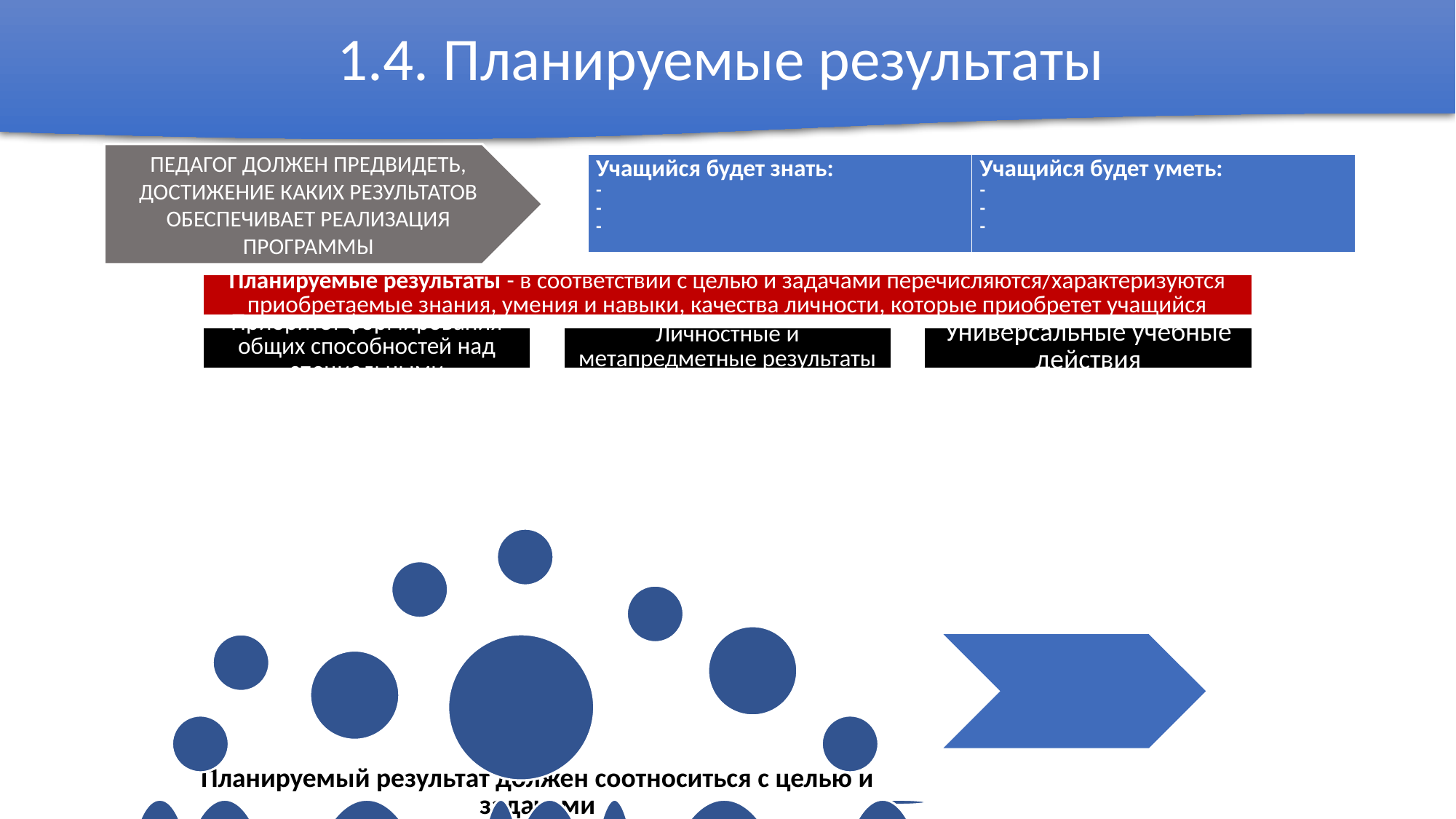

1.4. Планируемые результаты
ПЕДАГОГ ДОЛЖЕН ПРЕДВИДЕТЬ, ДОСТИЖЕНИЕ КАКИХ РЕЗУЛЬТАТОВ ОБЕСПЕЧИВАЕТ РЕАЛИЗАЦИЯ ПРОГРАММЫ
| Учащийся будет знать: - - - | Учащийся будет уметь: - - - |
| --- | --- |
Планируемые результаты - в соответствии с целью и задачами перечисляются/характеризуются приобретаемые знания, умения и навыки, качества личности, которые приобретет учащийся
Планируемый результат должен соотноситься с целью и задачами